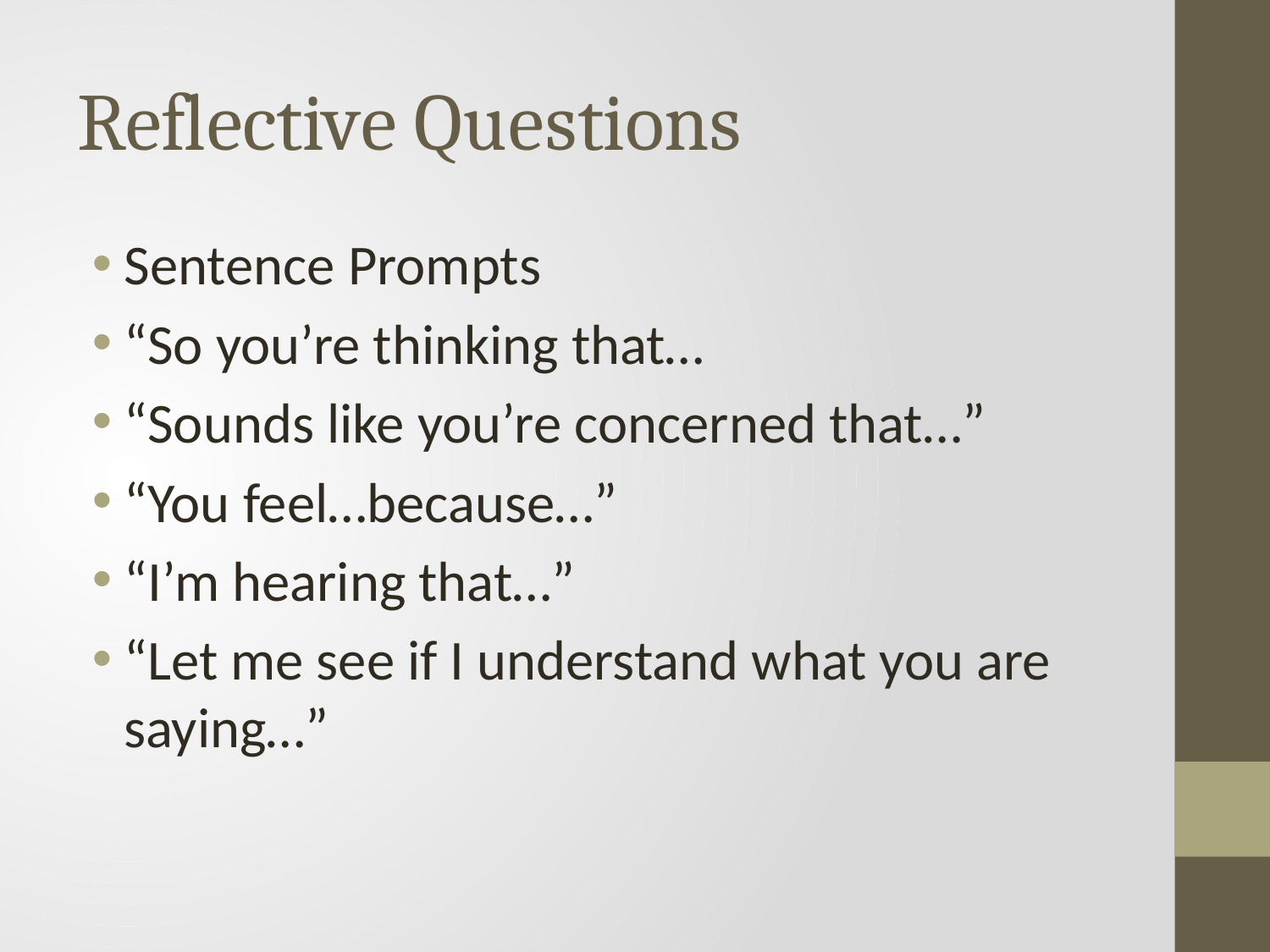

# Reflective Questions
Sentence Prompts
“So you’re thinking that…
“Sounds like you’re concerned that…”
“You feel…because…”
“I’m hearing that…”
“Let me see if I understand what you are saying…”